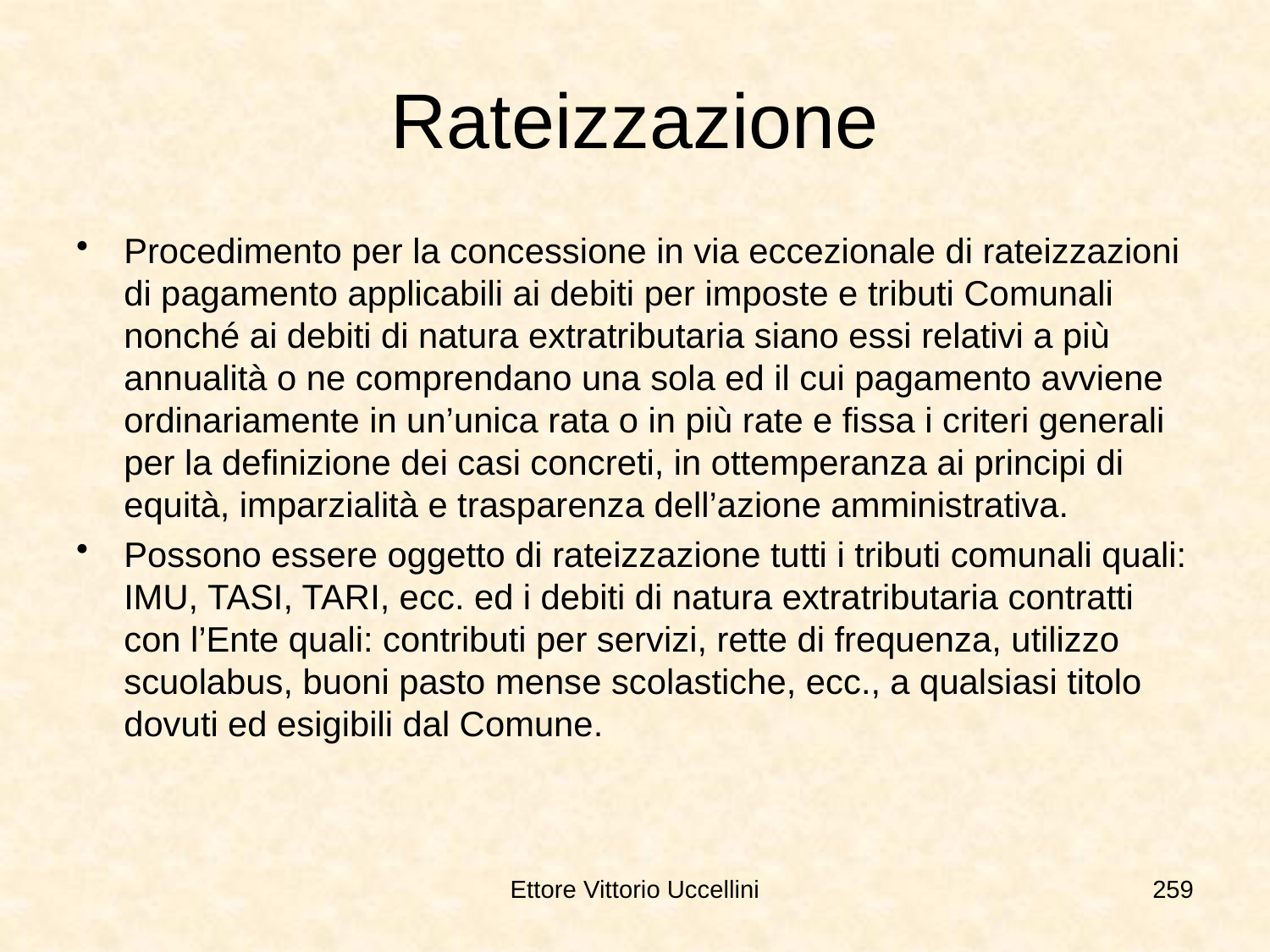

# Rateizzazione
Procedimento per la concessione in via eccezionale di rateizzazioni di pagamento applicabili ai debiti per imposte e tributi Comunali nonché ai debiti di natura extratributaria siano essi relativi a più annualità o ne comprendano una sola ed il cui pagamento avviene ordinariamente in un’unica rata o in più rate e fissa i criteri generali per la definizione dei casi concreti, in ottemperanza ai principi di equità, imparzialità e trasparenza dell’azione amministrativa.
Possono essere oggetto di rateizzazione tutti i tributi comunali quali: IMU, TASI, TARI, ecc. ed i debiti di natura extratributaria contratti con l’Ente quali: contributi per servizi, rette di frequenza, utilizzo scuolabus, buoni pasto mense scolastiche, ecc., a qualsiasi titolo dovuti ed esigibili dal Comune.
Ettore Vittorio Uccellini
259